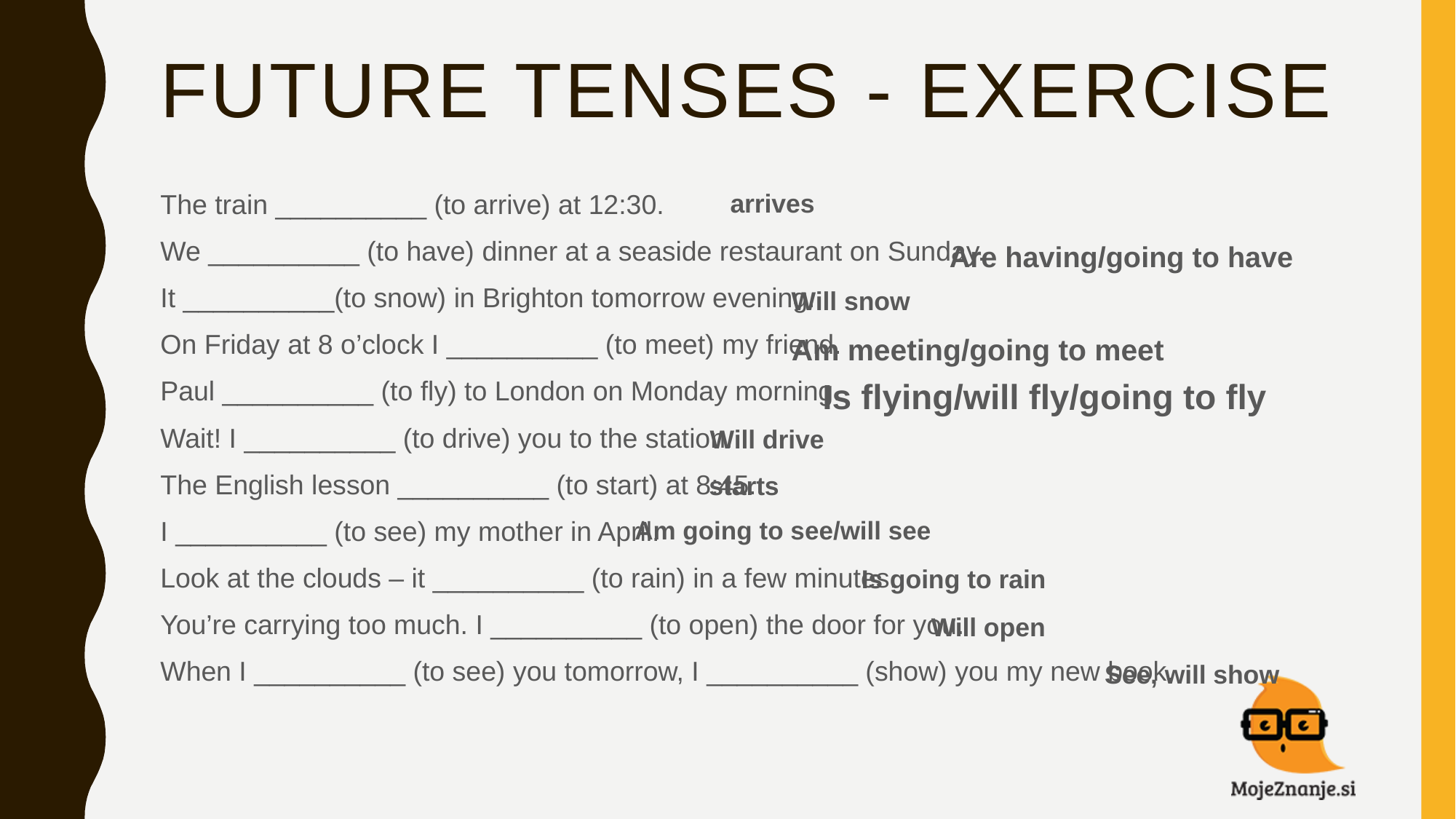

# FUTURE TENSES - EXERCISE
arrives
The train __________ (to arrive) at 12:30.
We __________ (to have) dinner at a seaside restaurant on Sunday.
It __________(to snow) in Brighton tomorrow evening.
On Friday at 8 o’clock I __________ (to meet) my friend.
Paul __________ (to fly) to London on Monday morning.
Wait! I __________ (to drive) you to the station.
The English lesson __________ (to start) at 8:45.
I __________ (to see) my mother in April.
Look at the clouds – it __________ (to rain) in a few minutes.
You’re carrying too much. I __________ (to open) the door for you.
When I __________ (to see) you tomorrow, I __________ (show) you my new book.

Are having/going to have
Will snow
Am meeting/going to meet
Is flying/will fly/going to fly
Will drive
starts
Am going to see/will see
Is going to rain
Will open
See, will show